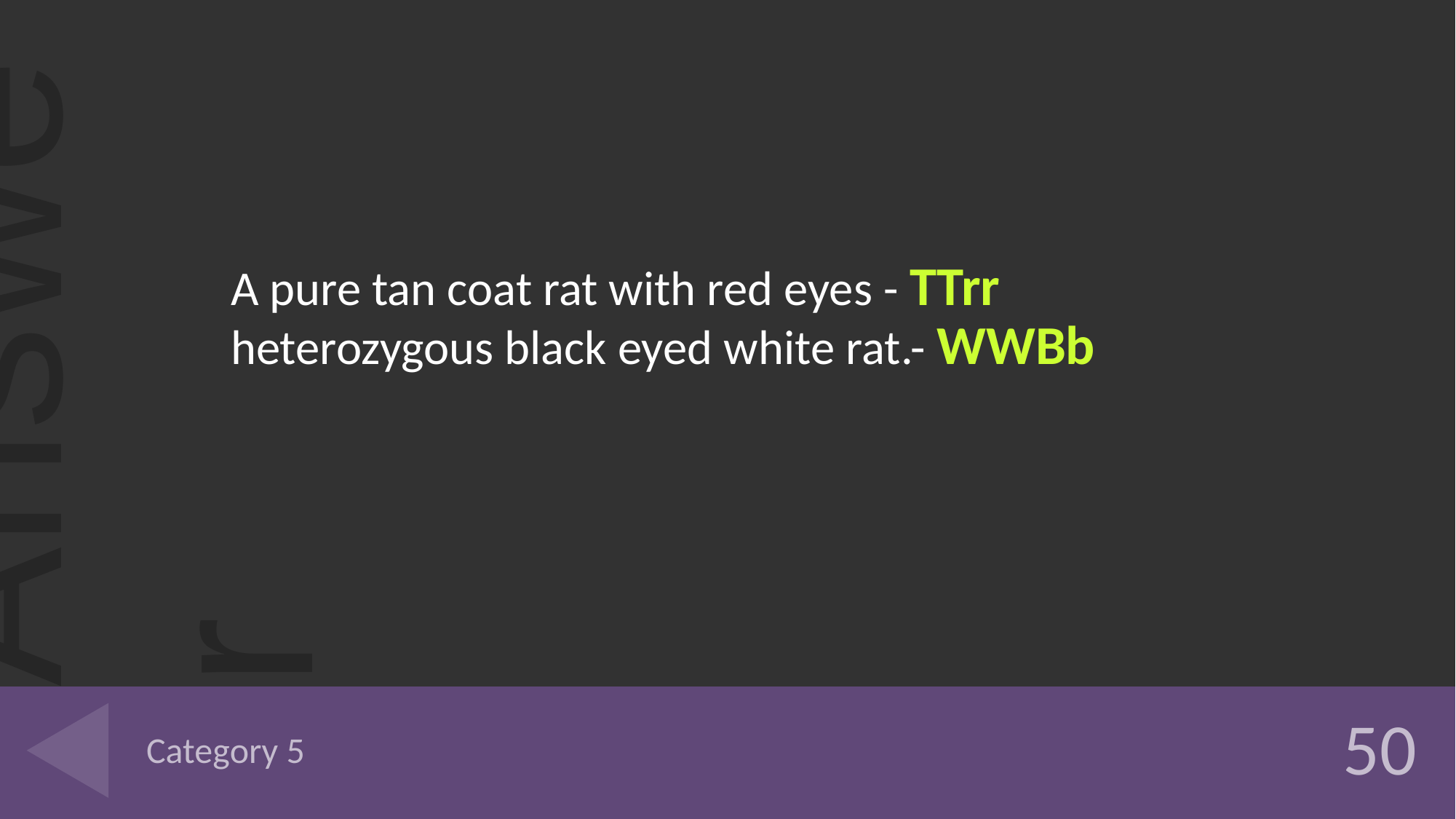

A pure tan coat rat with red eyes - TTrr
heterozygous black eyed white rat.- WWBb

# Category 5
50